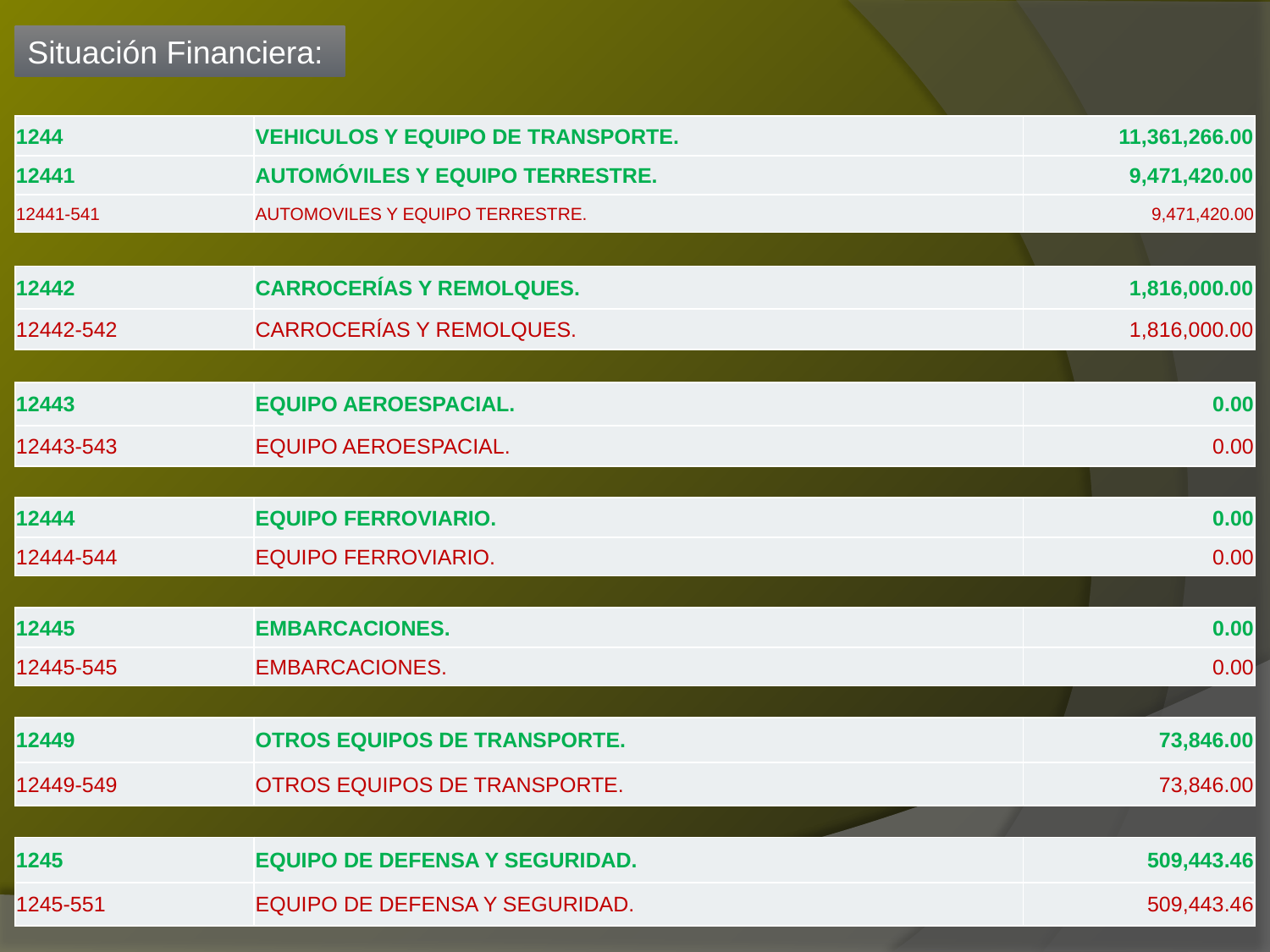

Situación Financiera:
| 1244 | VEHICULOS Y EQUIPO DE TRANSPORTE. | 11,361,266.00 |
| --- | --- | --- |
| 12441 | AUTOMÓVILES Y EQUIPO TERRESTRE. | 9,471,420.00 |
| 12441-541 | AUTOMOVILES Y EQUIPO TERRESTRE. | 9,471,420.00 |
| 12442 | CARROCERÍAS Y REMOLQUES. | 1,816,000.00 |
| --- | --- | --- |
| 12442-542 | CARROCERÍAS Y REMOLQUES. | 1,816,000.00 |
| 12443 | EQUIPO AEROESPACIAL. | 0.00 |
| --- | --- | --- |
| 12443-543 | EQUIPO AEROESPACIAL. | 0.00 |
| 12444 | EQUIPO FERROVIARIO. | 0.00 |
| --- | --- | --- |
| 12444-544 | EQUIPO FERROVIARIO. | 0.00 |
| 12445 | EMBARCACIONES. | 0.00 |
| --- | --- | --- |
| 12445-545 | EMBARCACIONES. | 0.00 |
| 12449 | OTROS EQUIPOS DE TRANSPORTE. | 73,846.00 |
| --- | --- | --- |
| 12449-549 | OTROS EQUIPOS DE TRANSPORTE. | 73,846.00 |
| 1245 | EQUIPO DE DEFENSA Y SEGURIDAD. | 509,443.46 |
| --- | --- | --- |
| 1245-551 | EQUIPO DE DEFENSA Y SEGURIDAD. | 509,443.46 |